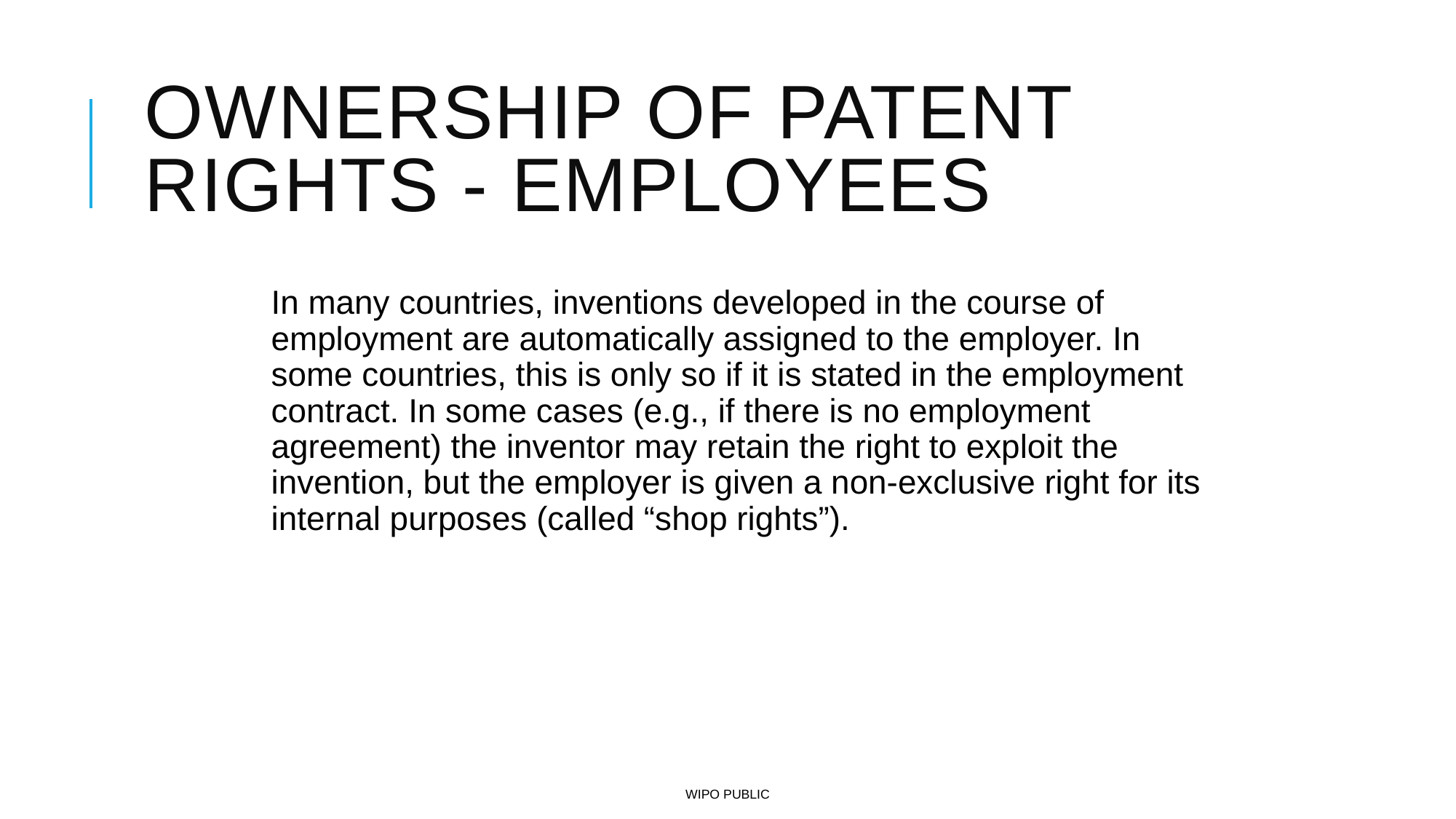

# Ownership of patent rights - Employees
In many countries, inventions developed in the course of employment are automatically assigned to the employer. In some countries, this is only so if it is stated in the employment contract. In some cases (e.g., if there is no employment agreement) the inventor may retain the right to exploit the invention, but the employer is given a non-exclusive right for its internal purposes (called “shop rights”).